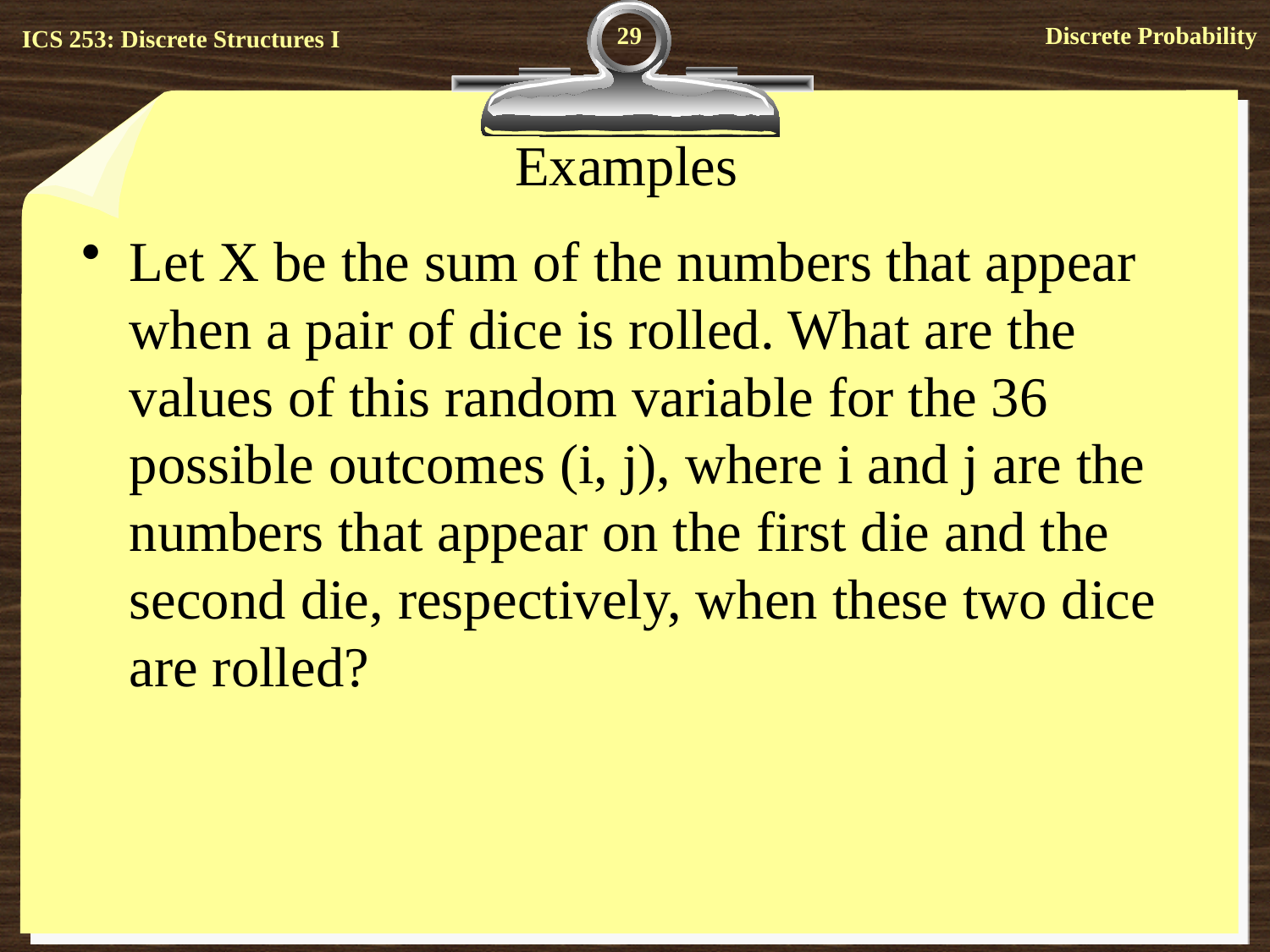

29
# Examples
Let X be the sum of the numbers that appear when a pair of dice is rolled. What are the values of this random variable for the 36 possible outcomes (i, j), where i and j are the numbers that appear on the first die and the second die, respectively, when these two dice are rolled?